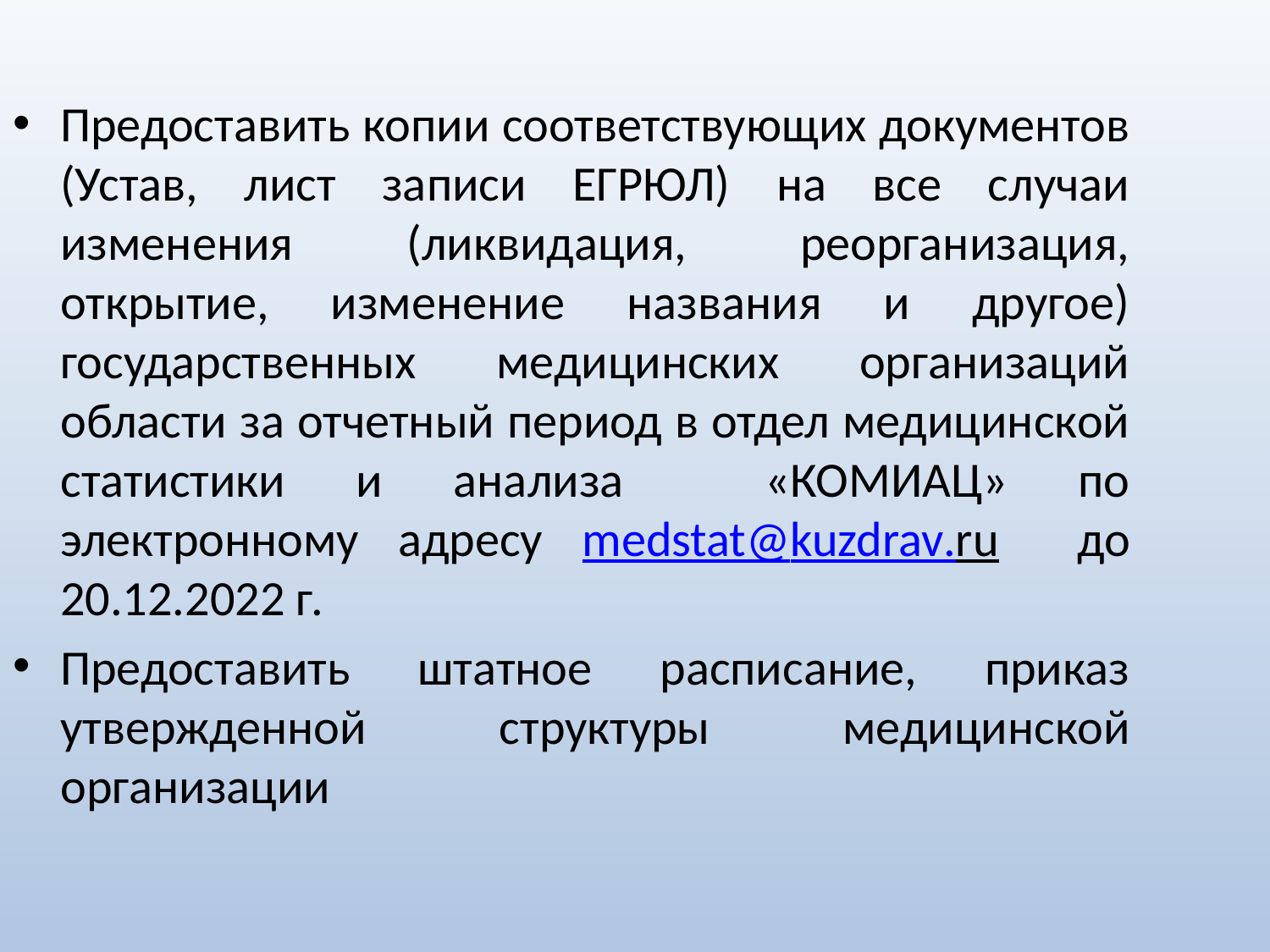

Предоставить копии соответствующих документов (Устав, лист записи ЕГРЮЛ) на все случаи изменения (ликвидация, реорганизация, открытие, изменение названия и другое) государственных медицинских организаций области за отчетный период в отдел медицинской статистики и анализа  «КОМИАЦ» по электронному адресу medstat@kuzdrav.ru  до 20.12.2022 г.
Предоставить штатное расписание, приказ утвержденной структуры медицинской организации